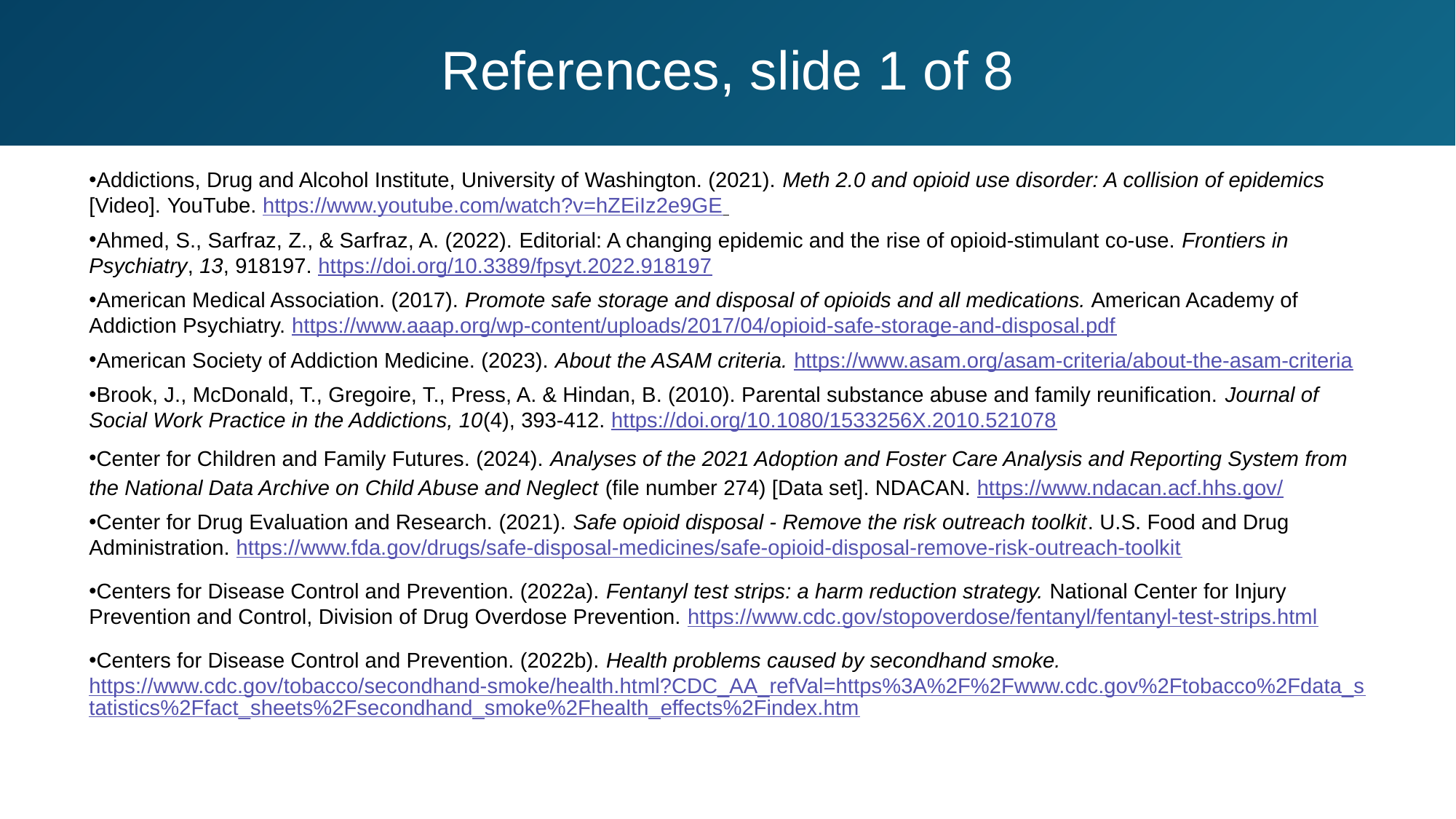

# References, slide 1 of 8
Addictions, Drug and Alcohol Institute, University of Washington. (2021). Meth 2.0 and opioid use disorder: A collision of epidemics [Video]. YouTube. https://www.youtube.com/watch?v=hZEiIz2e9GE
Ahmed, S., Sarfraz, Z., & Sarfraz, A. (2022). Editorial: A changing epidemic and the rise of opioid-stimulant co-use. Frontiers in Psychiatry, 13, 918197. https://doi.org/10.3389/fpsyt.2022.918197
American Medical Association. (2017). Promote safe storage and disposal of opioids and all medications. American Academy of Addiction Psychiatry. https://www.aaap.org/wp-content/uploads/2017/04/opioid-safe-storage-and-disposal.pdf
American Society of Addiction Medicine. (2023). About the ASAM criteria. https://www.asam.org/asam-criteria/about-the-asam-criteria
Brook, J., McDonald, T., Gregoire, T., Press, A. & Hindan, B. (2010). Parental substance abuse and family reunification. Journal of Social Work Practice in the Addictions, 10(4), 393-412. https://doi.org/10.1080/1533256X.2010.521078 ​
Center for Children and Family Futures. (2024). Analyses of the 2021 Adoption and Foster Care Analysis and Reporting System from the National Data Archive on Child Abuse and Neglect (file number 274) [Data set]. NDACAN. https://www.ndacan.acf.hhs.gov/
Center for Drug Evaluation and Research. (2021). Safe opioid disposal - Remove the risk outreach toolkit. U.S. Food and Drug Administration. https://www.fda.gov/drugs/safe-disposal-medicines/safe-opioid-disposal-remove-risk-outreach-toolkit
Centers for Disease Control and Prevention. (2022a). Fentanyl test strips: a harm reduction strategy. National Center for Injury Prevention and Control, Division of Drug Overdose Prevention. https://www.cdc.gov/stopoverdose/fentanyl/fentanyl-test-strips.html
Centers for Disease Control and Prevention. (2022b). Health problems caused by secondhand smoke. https://www.cdc.gov/tobacco/secondhand-smoke/health.html?CDC_AA_refVal=https%3A%2F%2Fwww.cdc.gov%2Ftobacco%2Fdata_statistics%2Ffact_sheets%2Fsecondhand_smoke%2Fhealth_effects%2Findex.htm